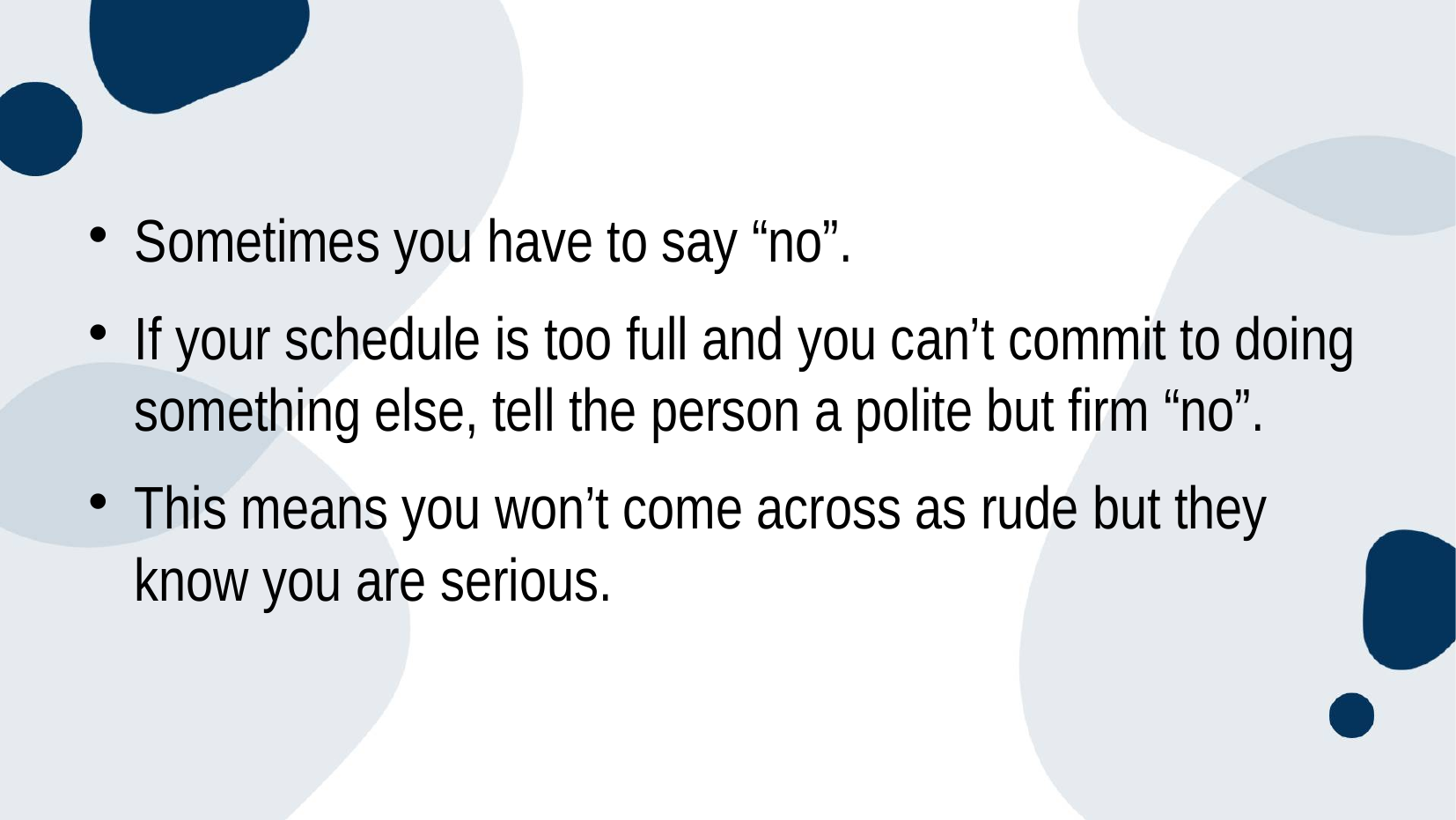

Sometimes you have to say “no”.
If your schedule is too full and you can’t commit to doing something else, tell the person a polite but firm “no”.
This means you won’t come across as rude but they know you are serious.